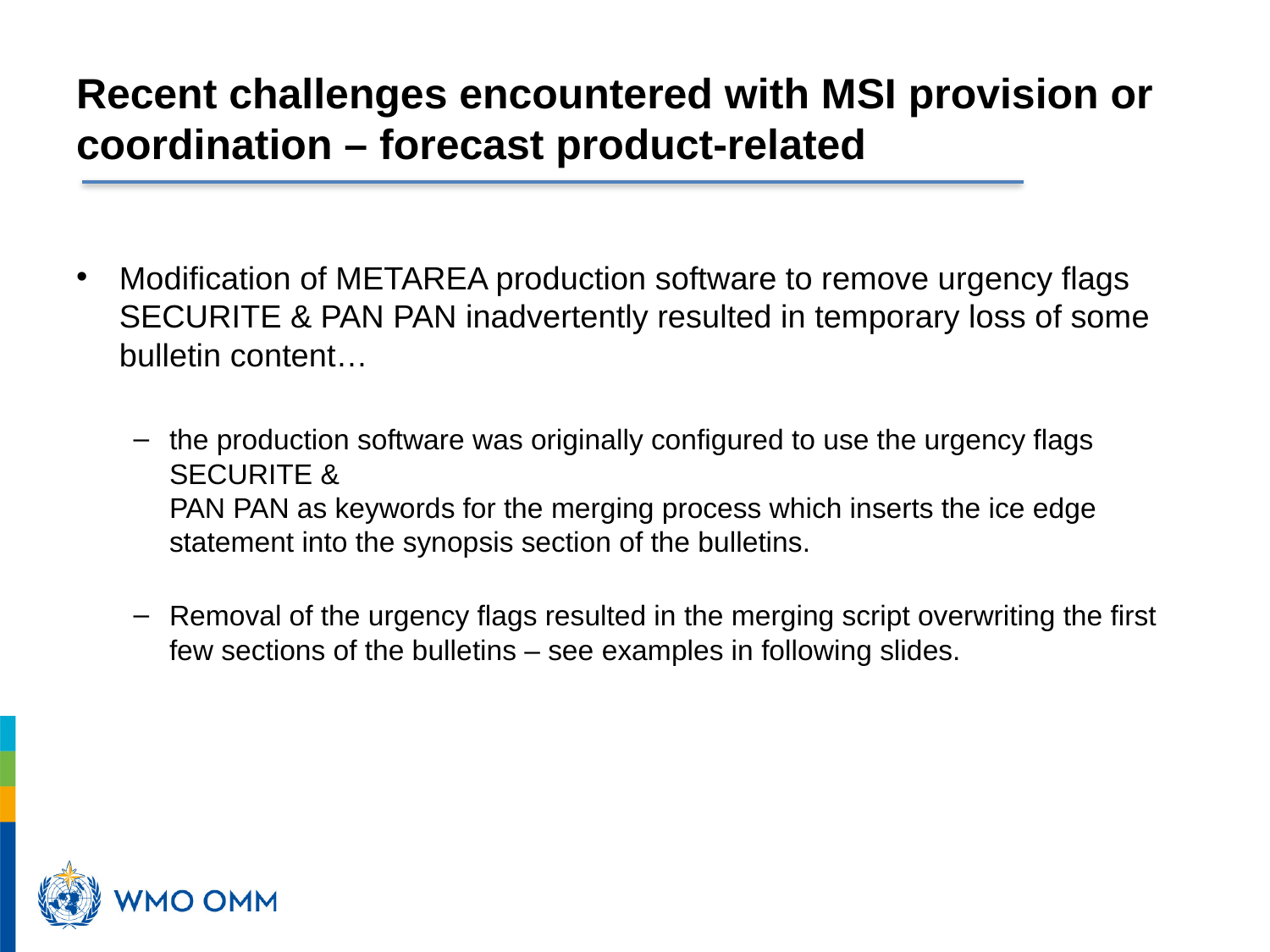

# Recent challenges encountered with MSI provision or coordination – forecast product-related

Modification of METAREA production software to remove urgency flags SECURITE & PAN PAN inadvertently resulted in temporary loss of some bulletin content…
the production software was originally configured to use the urgency flags SECURITE &
PAN PAN as keywords for the merging process which inserts the ice edge statement into the synopsis section of the bulletins.
Removal of the urgency flags resulted in the merging script overwriting the first few sections of the bulletins – see examples in following slides.